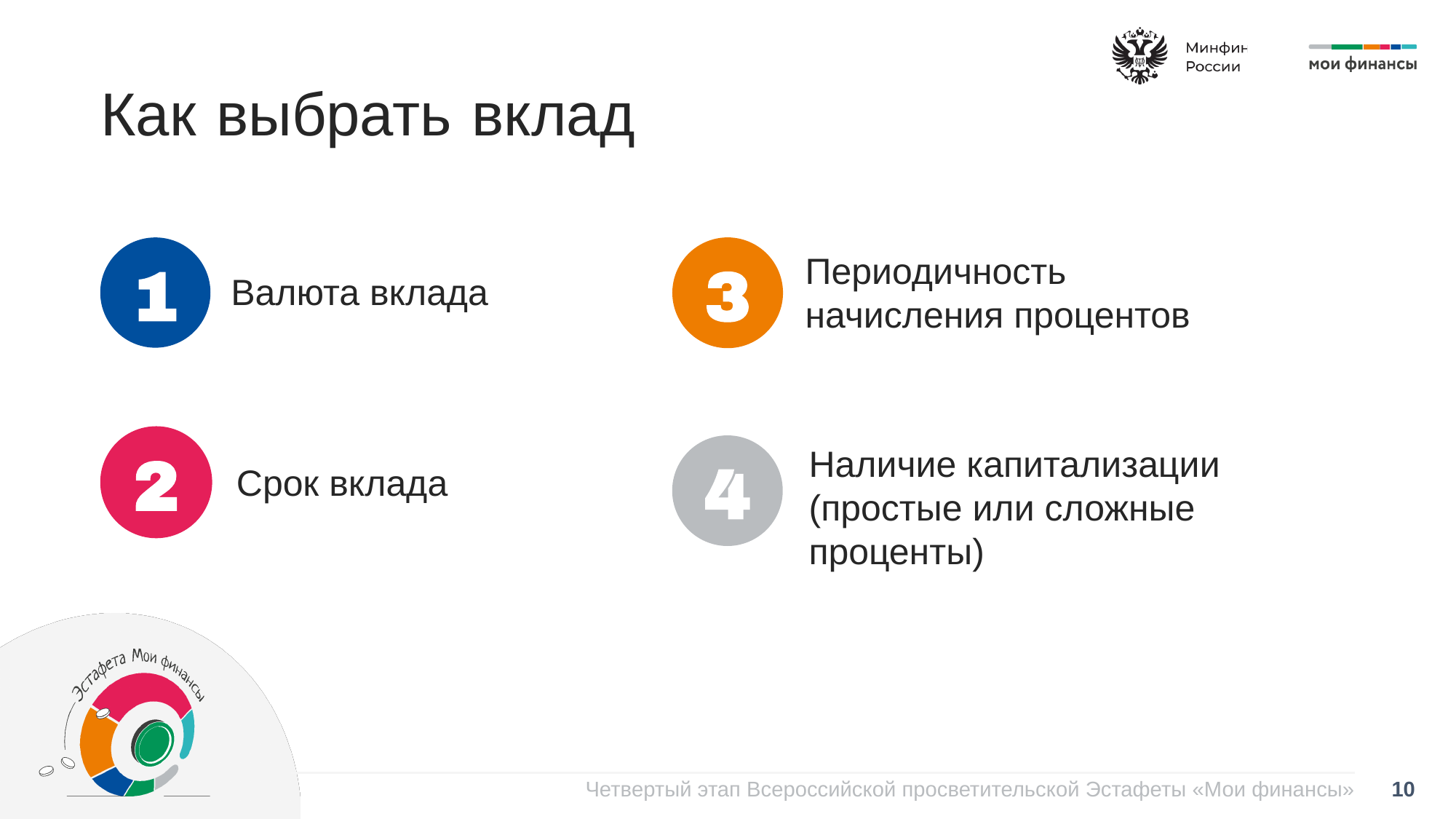

# Как выбрать вклад

1
3
Периодичность
начисления процентов
Валюта вклада

2

4
Наличие капитализации (простые или сложные проценты)
Срок вклада
10